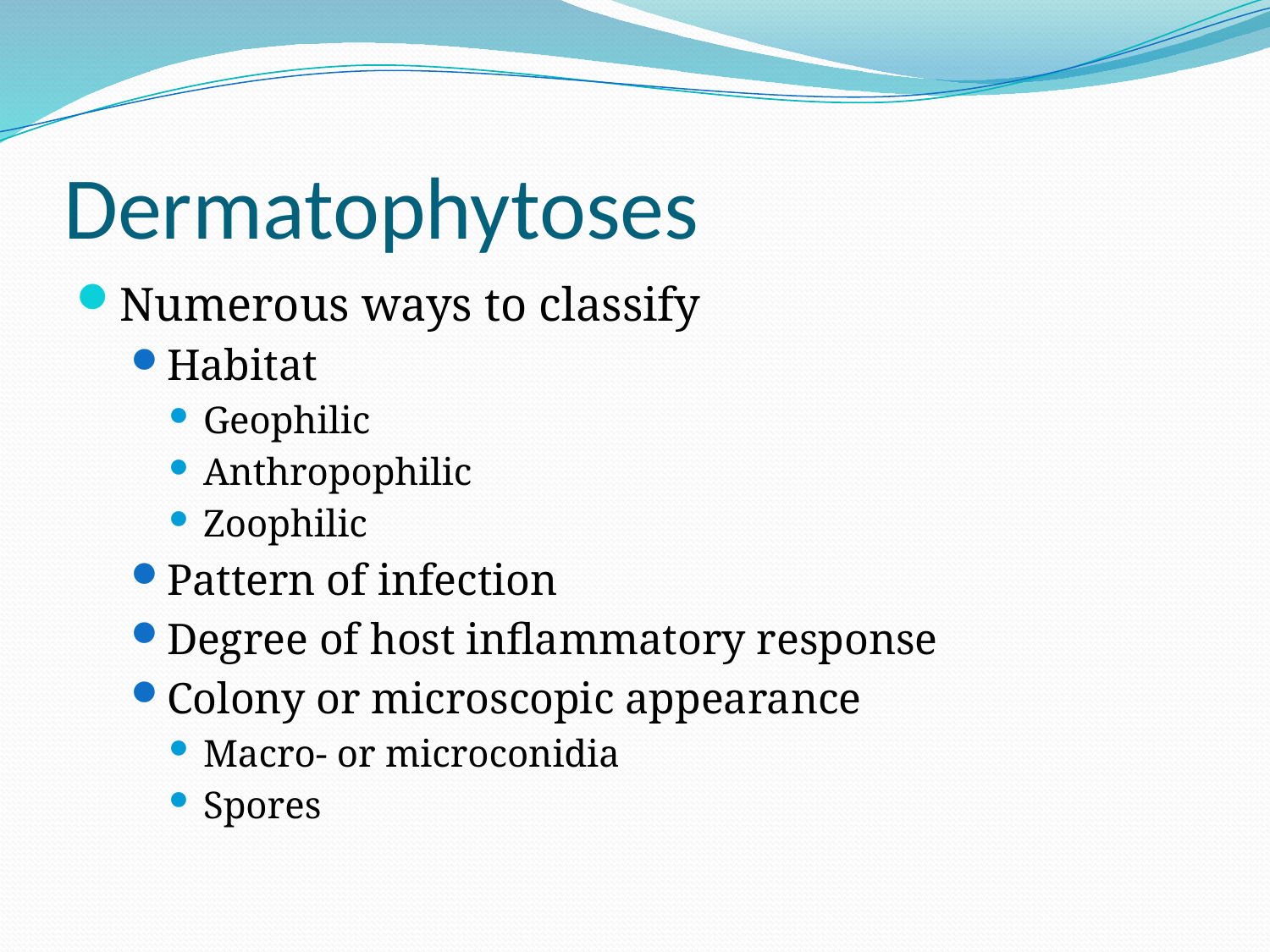

# Dermatophytoses
Numerous ways to classify
Habitat
Geophilic
Anthropophilic
Zoophilic
Pattern of infection
Degree of host inflammatory response
Colony or microscopic appearance
Macro- or microconidia
Spores